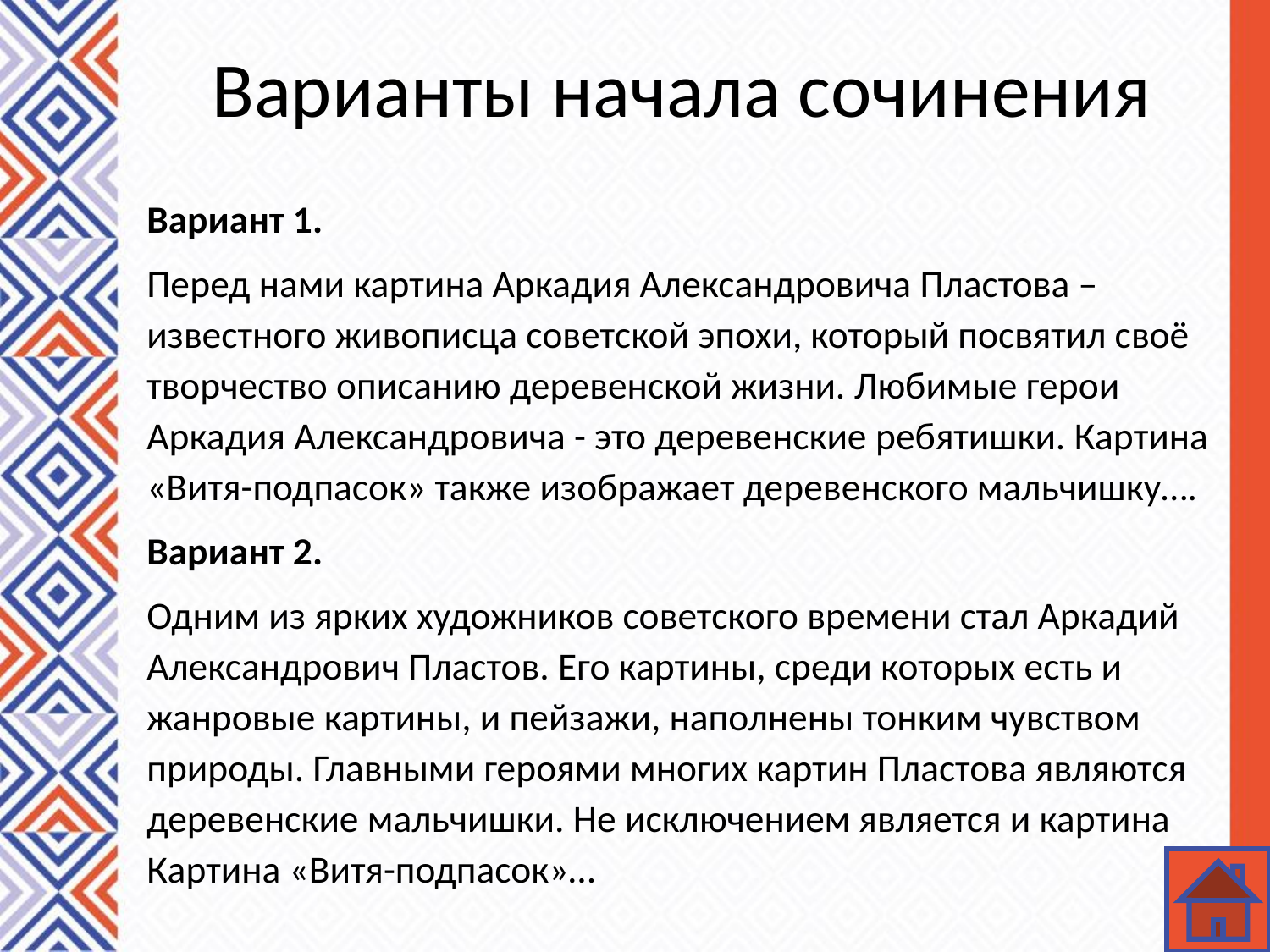

# Варианты начала сочинения
Вариант 1.
Перед нами картина Аркадия Александровича Пластова – известного живописца советской эпохи, который посвятил своё творчество описанию деревенской жизни. Любимые герои Аркадия Александровича - это деревенские ребятишки. Картина «Витя-подпасок» также изображает деревенского мальчишку….
Вариант 2.
Одним из ярких художников советского времени стал Аркадий Александрович Пластов. Его картины, среди которых есть и жанровые картины, и пейзажи, наполнены тонким чувством природы. Главными героями многих картин Пластова являются  деревенские мальчишки. Не исключением является и картина Картина «Витя-подпасок»…